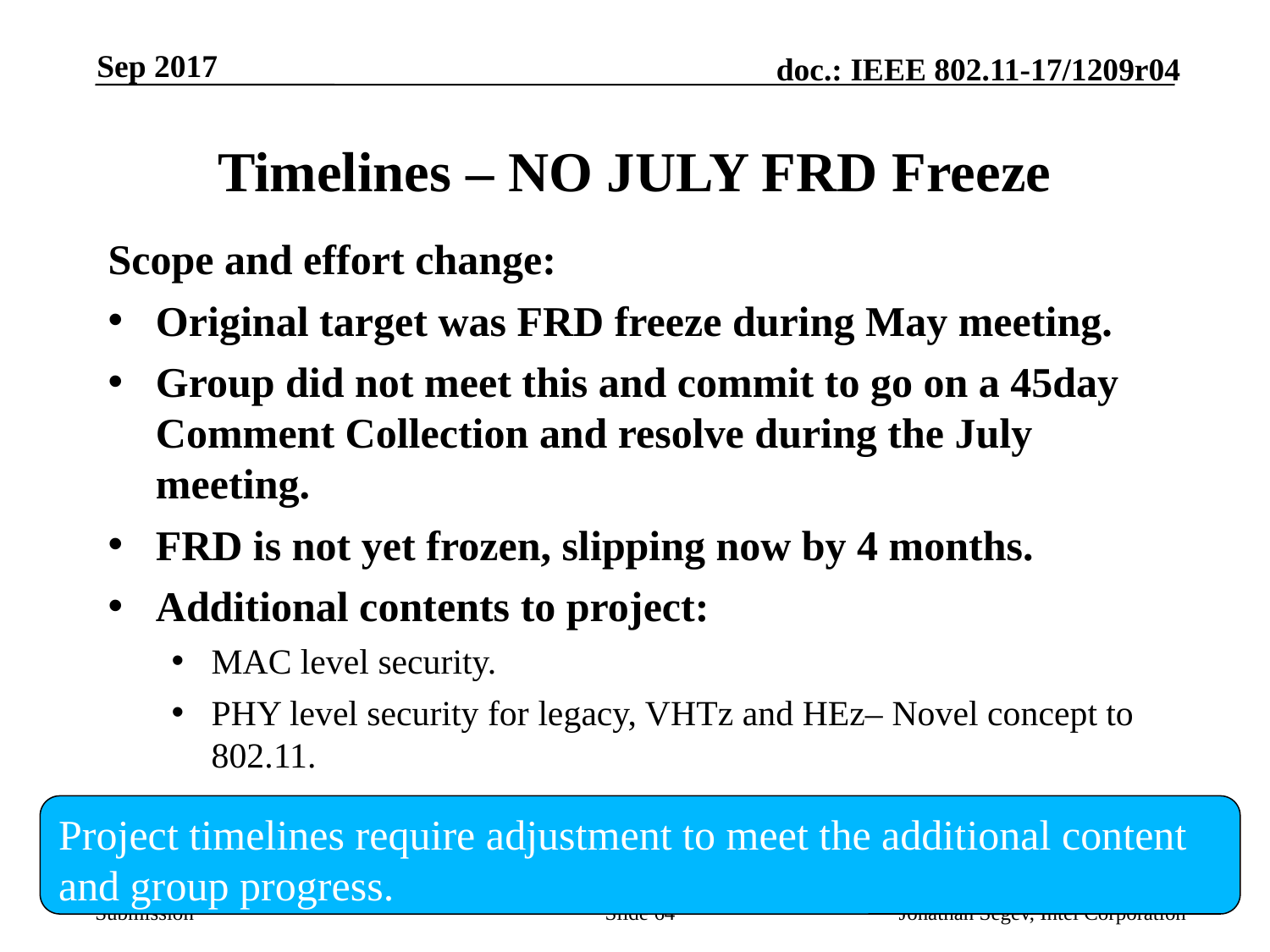

Sep 2017
# Timelines – NO JULY FRD Freeze
Scope and effort change:
Original target was FRD freeze during May meeting.
Group did not meet this and commit to go on a 45day Comment Collection and resolve during the July meeting.
FRD is not yet frozen, slipping now by 4 months.
Additional contents to project:
MAC level security.
PHY level security for legacy, VHTz and HEz– Novel concept to 802.11.
Project timelines required adjustment to meet the additional content.

Project timelines require adjustment to meet the additional content and group progress.

Slide 64
Jonathan Segev, Intel Corporation